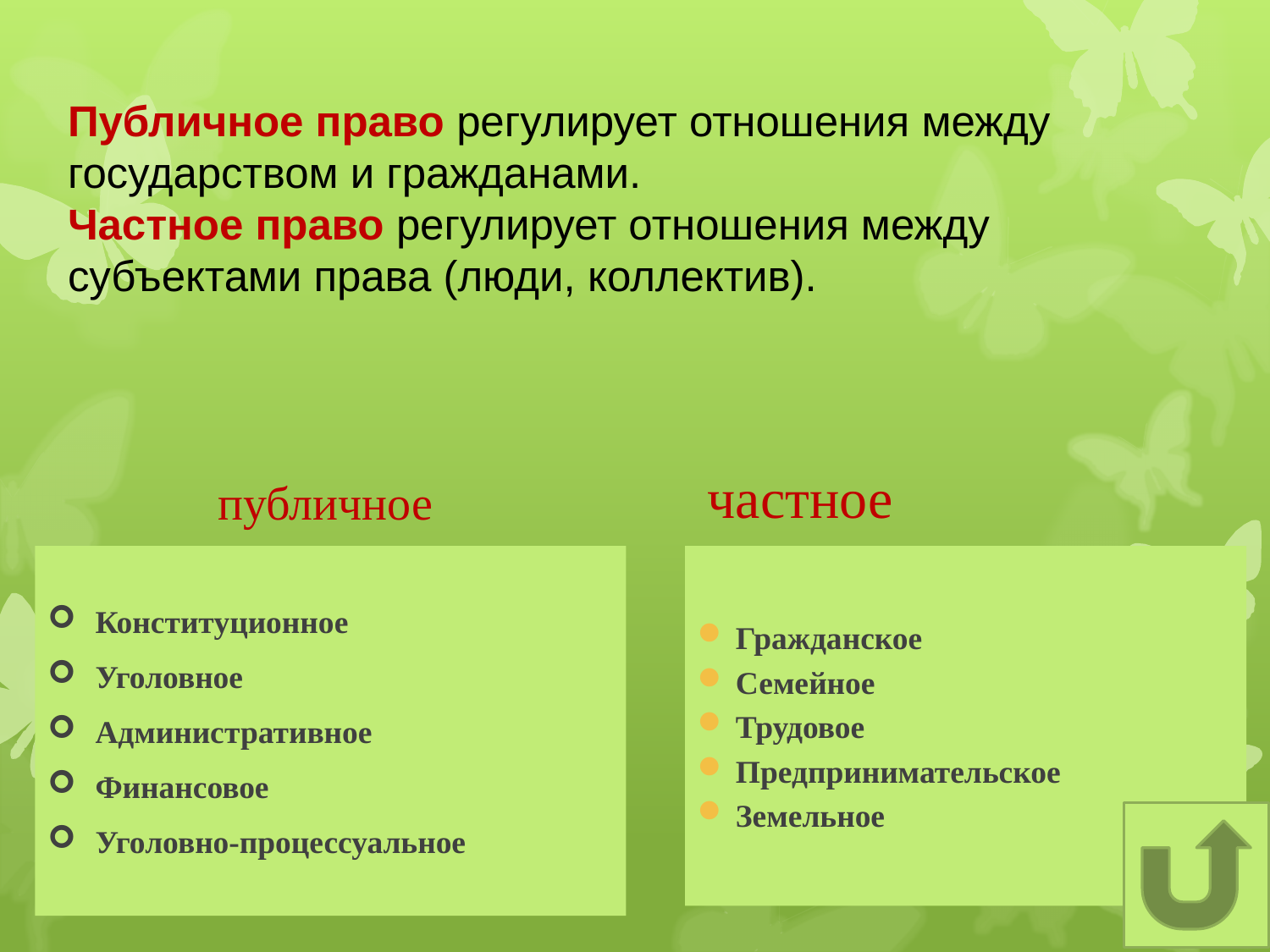

# Публичное право регулирует отношения между государством и гражданами. Частное право регулирует отношения между субъектами права (люди, коллектив).
частное
публичное
Конституционное
Уголовное
Административное
Финансовое
Уголовно-процессуальное
Гражданское
Семейное
Трудовое
Предпринимательское
Земельное